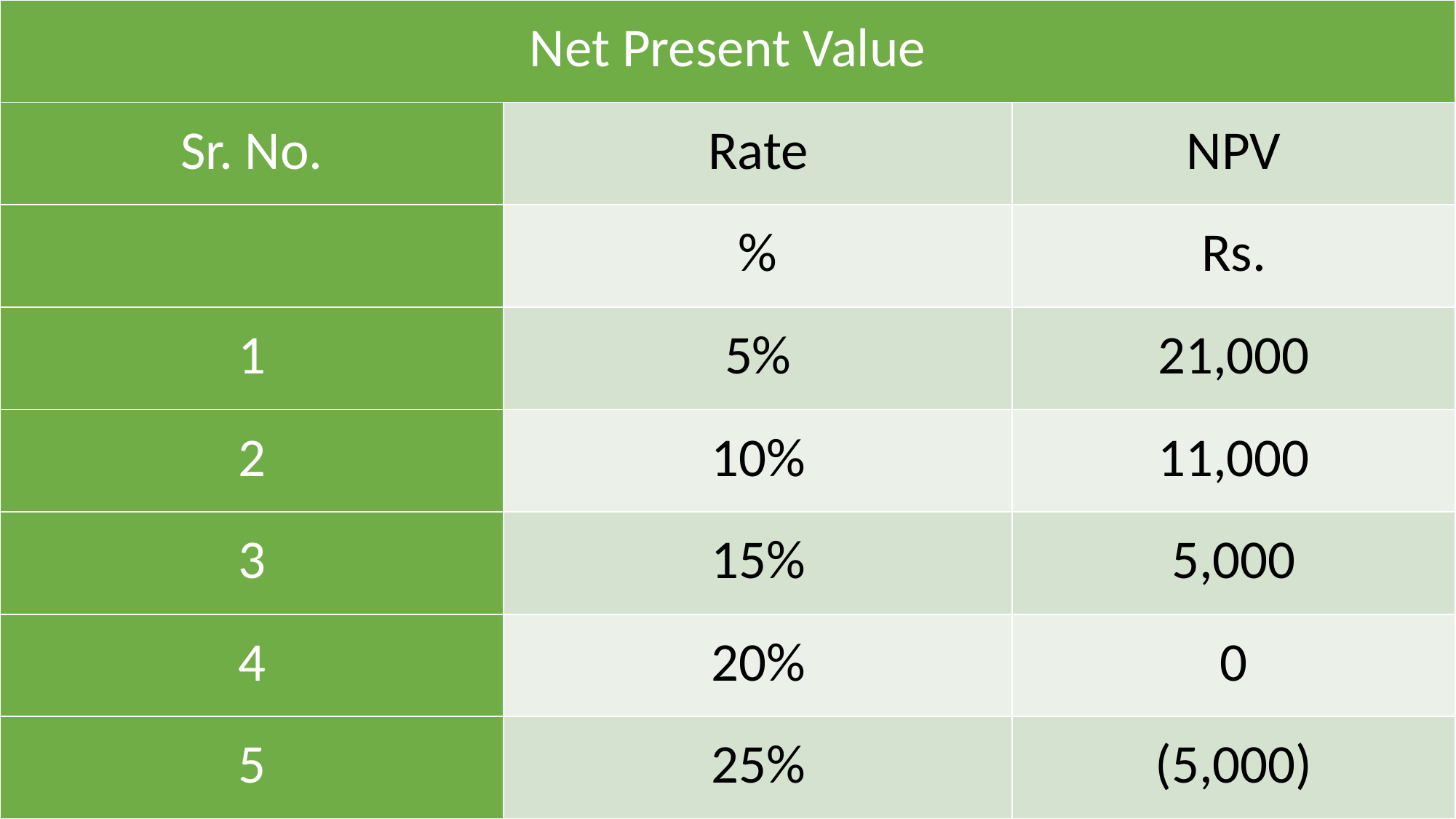

| Net Present Value |  |  |
| --- | --- | --- |
| Sr. No. | Rate | NPV |
|  | % | Rs. |
| 1 | 5% | 21,000 |
| 2 | 10% | 11,000 |
| 3 | 15% | 5,000 |
| 4 | 20% | 0 |
| 5 | 25% | (5,000) |